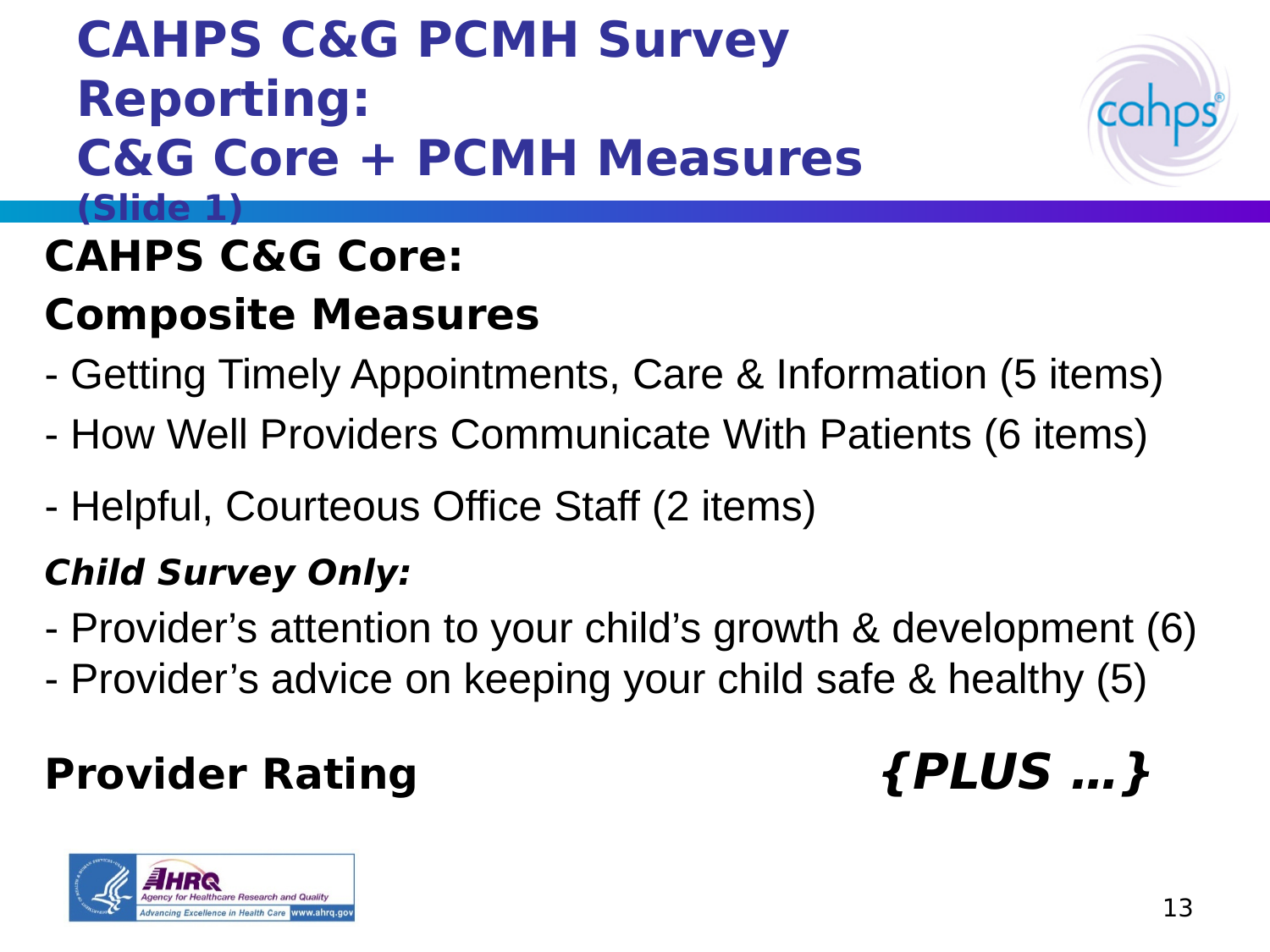

# CAHPS C&G PCMH Survey Reporting: C&G Core + PCMH Measures (Slide 1)
CAHPS C&G Core:
Composite Measures
- Getting Timely Appointments, Care & Information (5 items)
- How Well Providers Communicate With Patients (6 items)
- Helpful, Courteous Office Staff (2 items)
Child Survey Only:
- Provider’s attention to your child’s growth & development (6)
- Provider’s advice on keeping your child safe & healthy (5)

Provider Rating				{PLUS …}

13